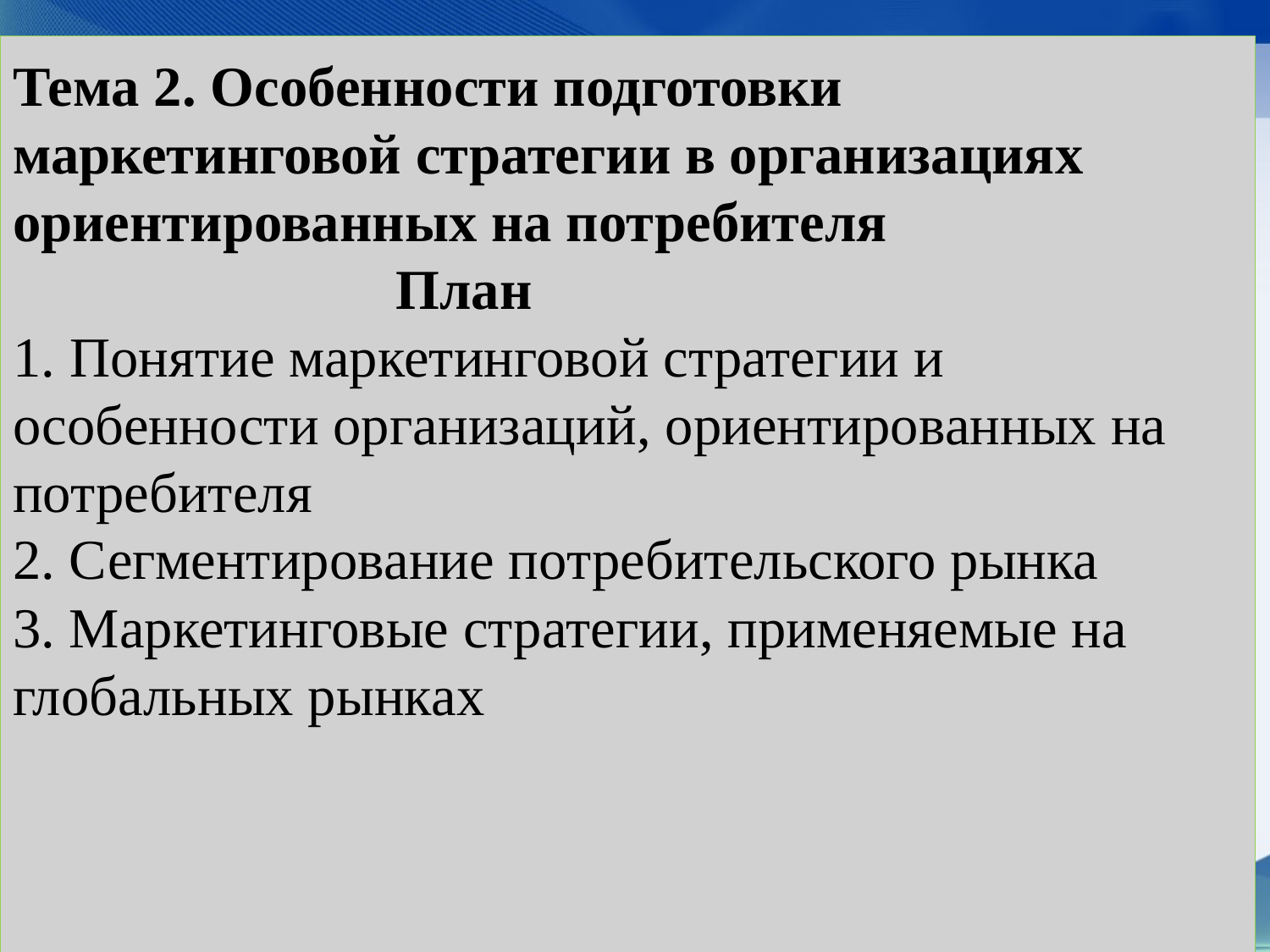

# Тема 2. Особенности подготовки маркетинговой стратегии в организациях ориентированных на потребителя План 1. Понятие маркетинговой стратегии и особенности организаций, ориентированных на потребителя 2. Сегментирование потребительского рынка 3. Маркетинговые стратегии, применяемые на  глобальных рынках